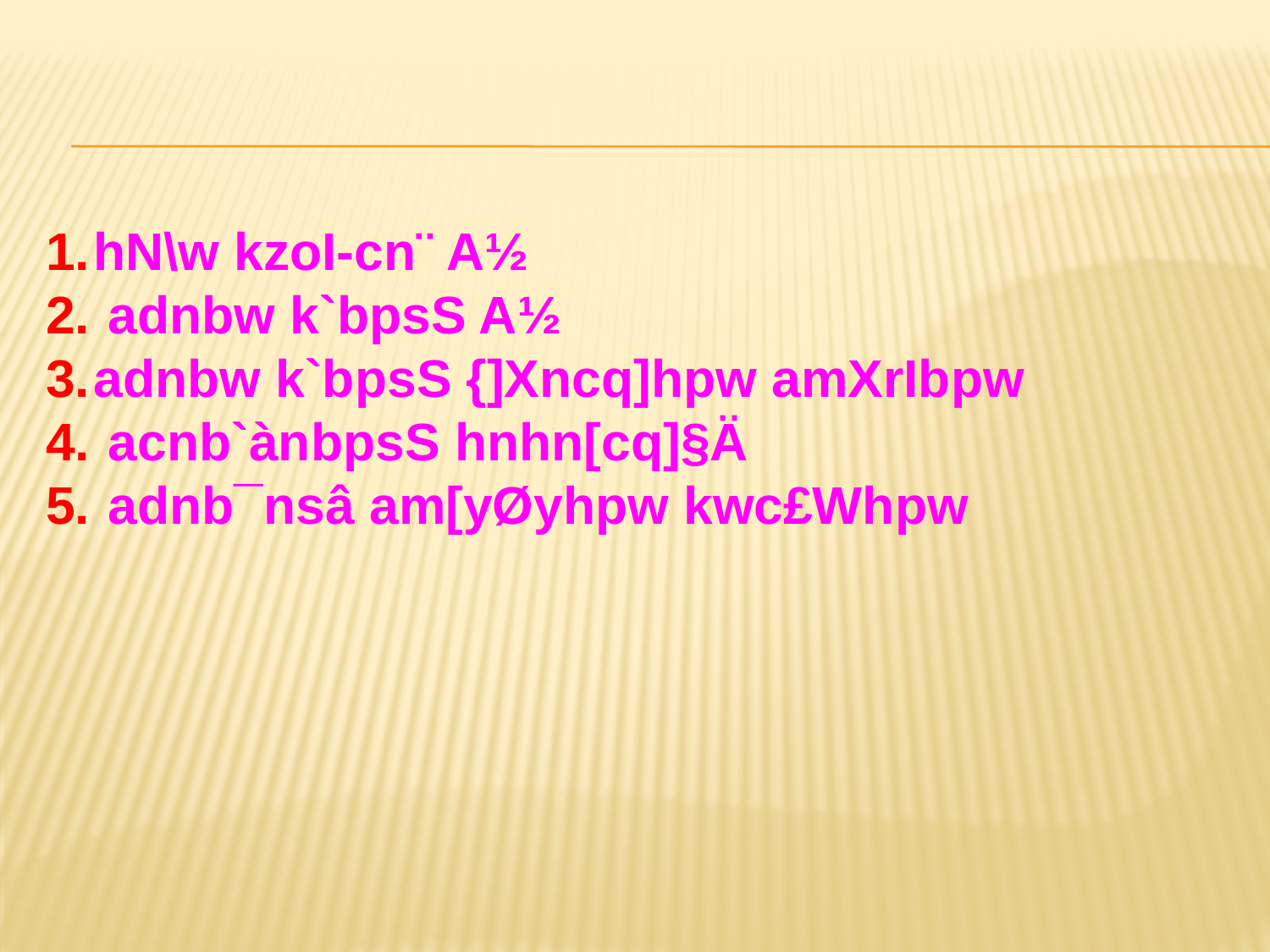

hN\w kzoI-cn¨ A½
 adnbw k`bpsS A½
adnbw k`bpsS {]Xncq]hpw amXrIbpw
 acnb`ànbpsS hnhn[cq]§Ä
 adnb¯nsâ am[yØyhpw kwc£Whpw